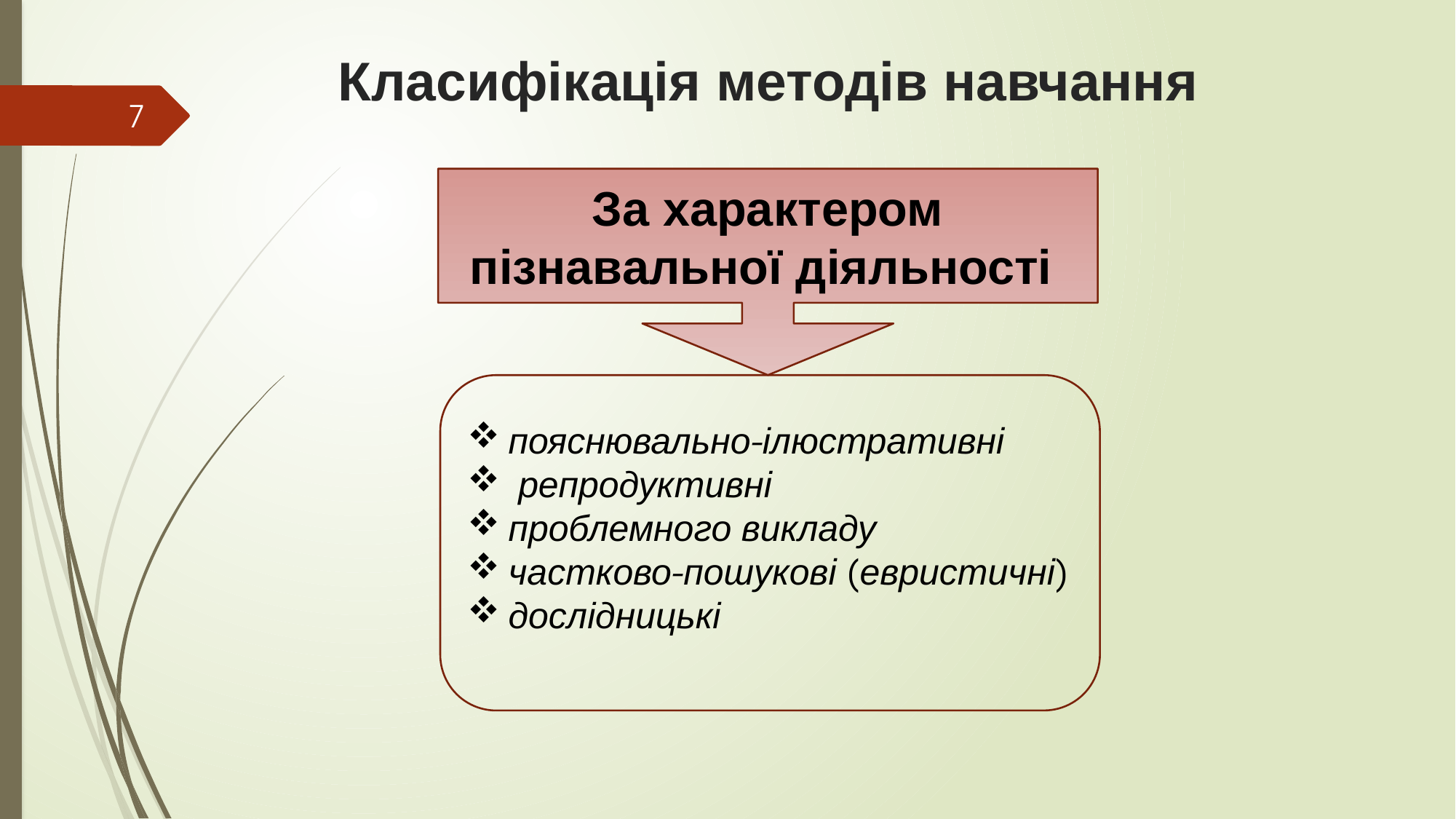

# Класифікація методів навчання
7
За характером пізнавальної діяльності
пояснювально-ілюстративні
 репродуктивні
проблемного викладу
частково-пошукові (евристичні)
дослідницькі